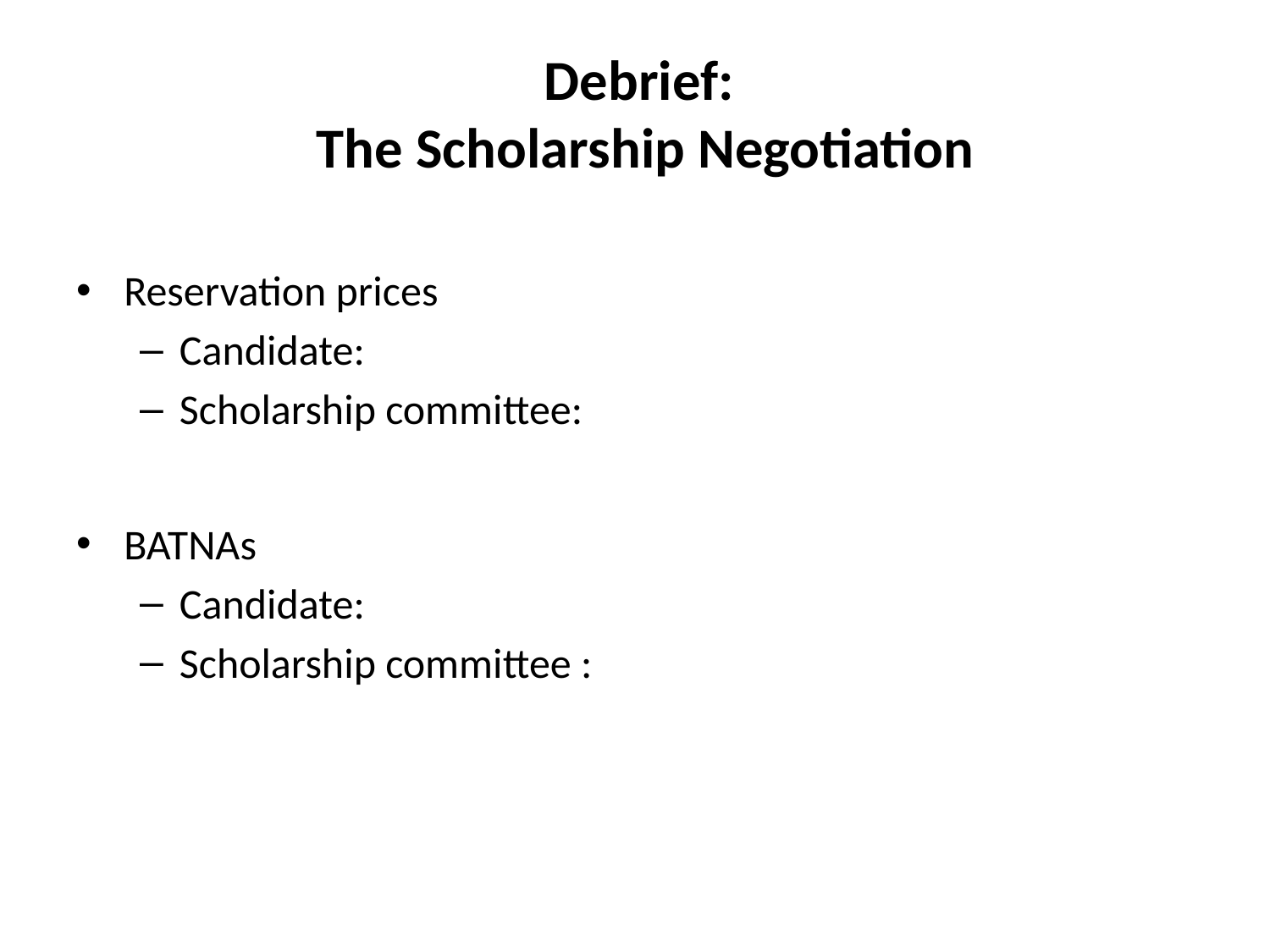

Debrief:
The Scholarship Negotiation

Reservation prices (worst acceptable deals)
Candidate: 5k scholarship
Scholarship committee: Full 75k tuition

BATNAs (Best Alternatives to a Negotiated Agreement)
Candidate: $20k scholarship at lower ranked school
Scholarship committee : losing a top female candidate and having a less gender diverse cohort